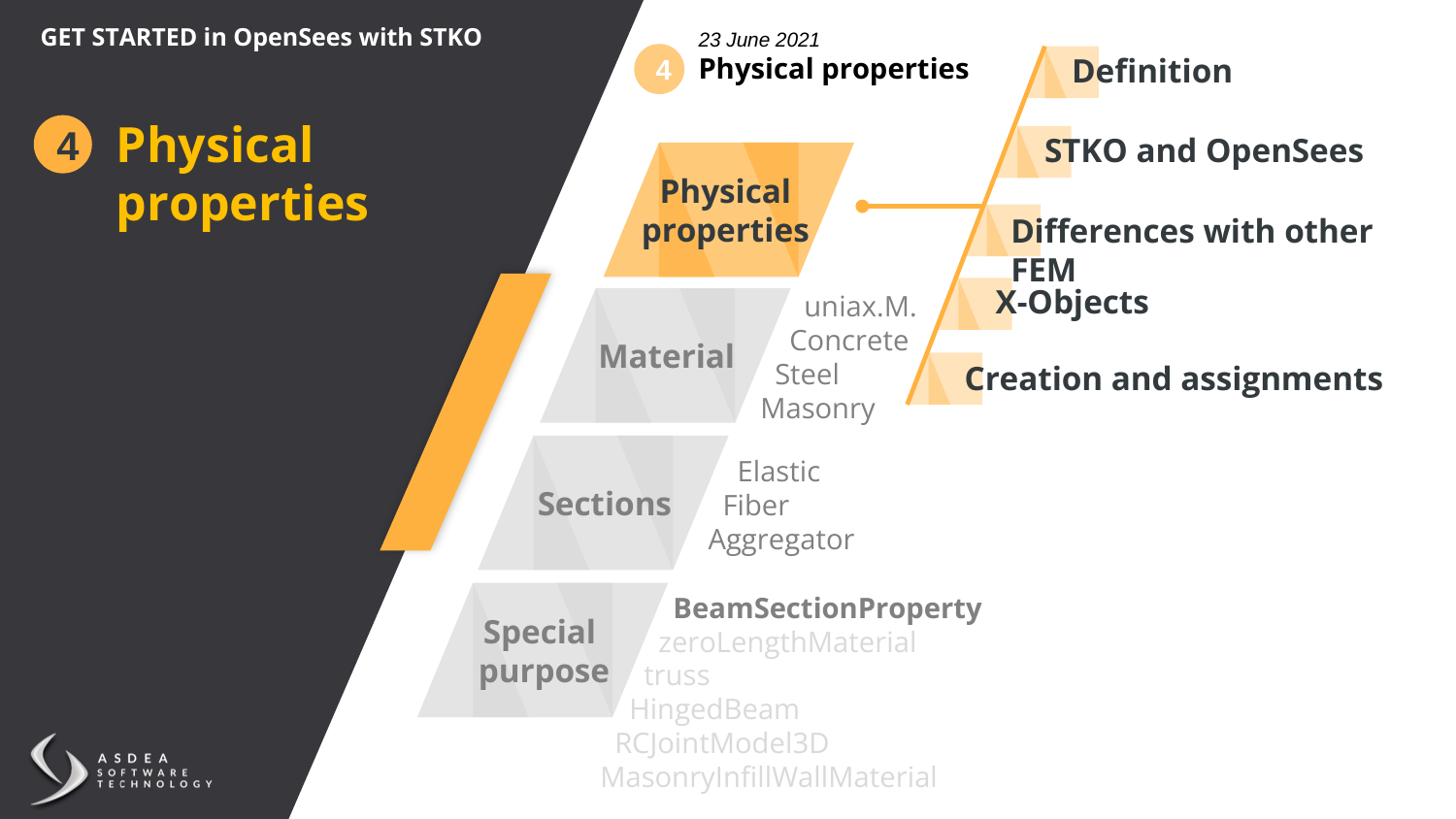

GET STARTED in OpenSees with STKO
23 June 2021
Physical properties
Definition
4

Physical
properties
4
STKO and OpenSees

Physical
properties

Differences with other FEM

X-Objects

        uniax.M.
      Concrete
    Steel
  Masonry

Material

Creation and assignments

Sections

    Elastic
  Fiber
Aggregator
          BeamSectionProperty
        zeroLengthMaterial
      truss
    HingedBeam
  RCJointModel3D
MasonryInfillWallMaterial

Special
purpose